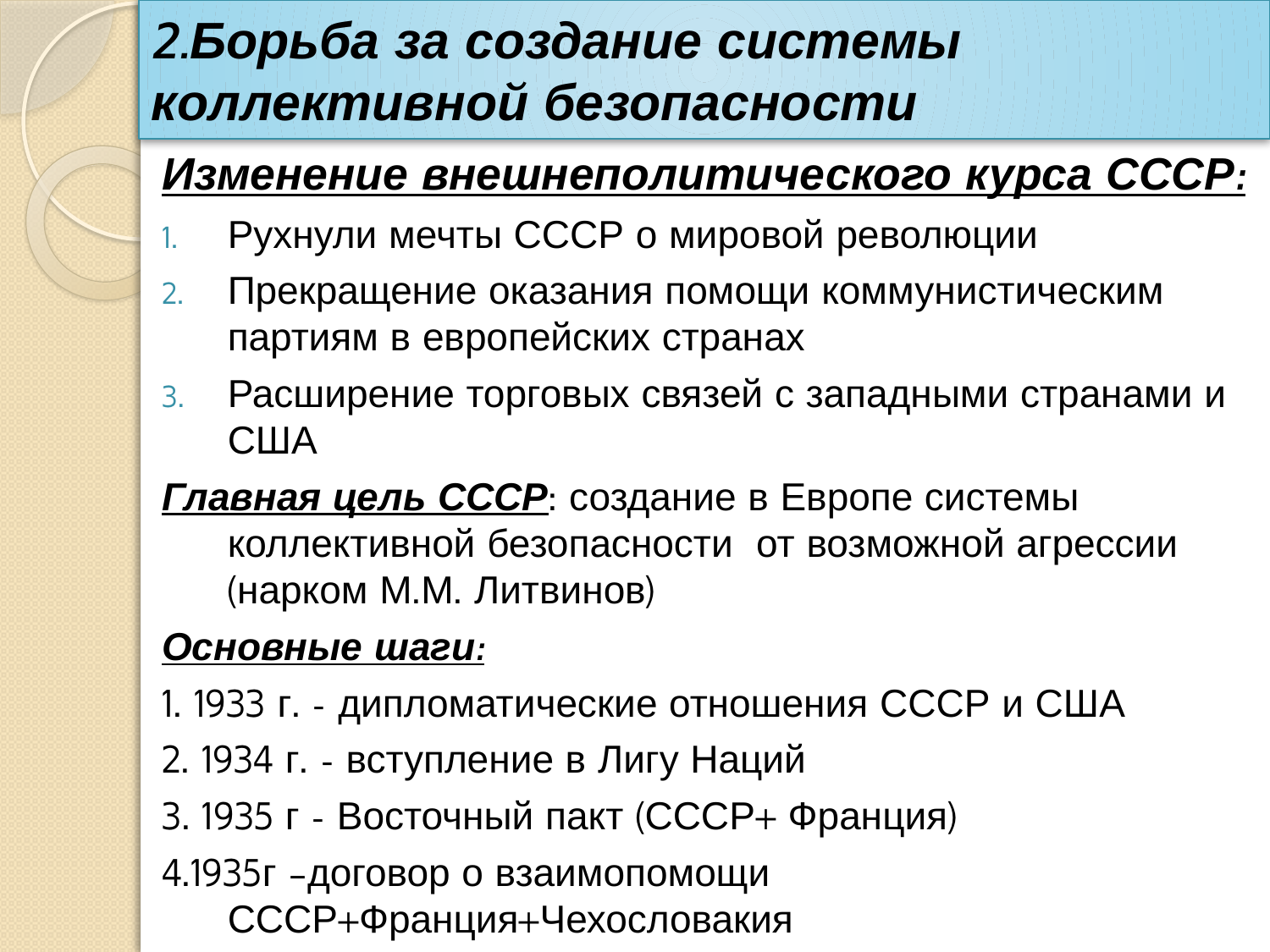

# 2.Борьба за создание системы коллективной безопасности
Изменение внешнеполитического курса СССР:
Рухнули мечты СССР о мировой революции
Прекращение оказания помощи коммунистическим партиям в европейских странах
Расширение торговых связей с западными странами и США
Главная цель СССР: создание в Европе системы коллективной безопасности  от возможной агрессии  (нарком М.М. Литвинов)
Основные шаги:
1. 1933 г. - дипломатические отношения СССР и США
2. 1934 г. - вступление в Лигу Наций
3. 1935 г - Восточный пакт (СССР+ Франция)
4.1935г –договор о взаимопомощи СССР+Франция+Чехословакия